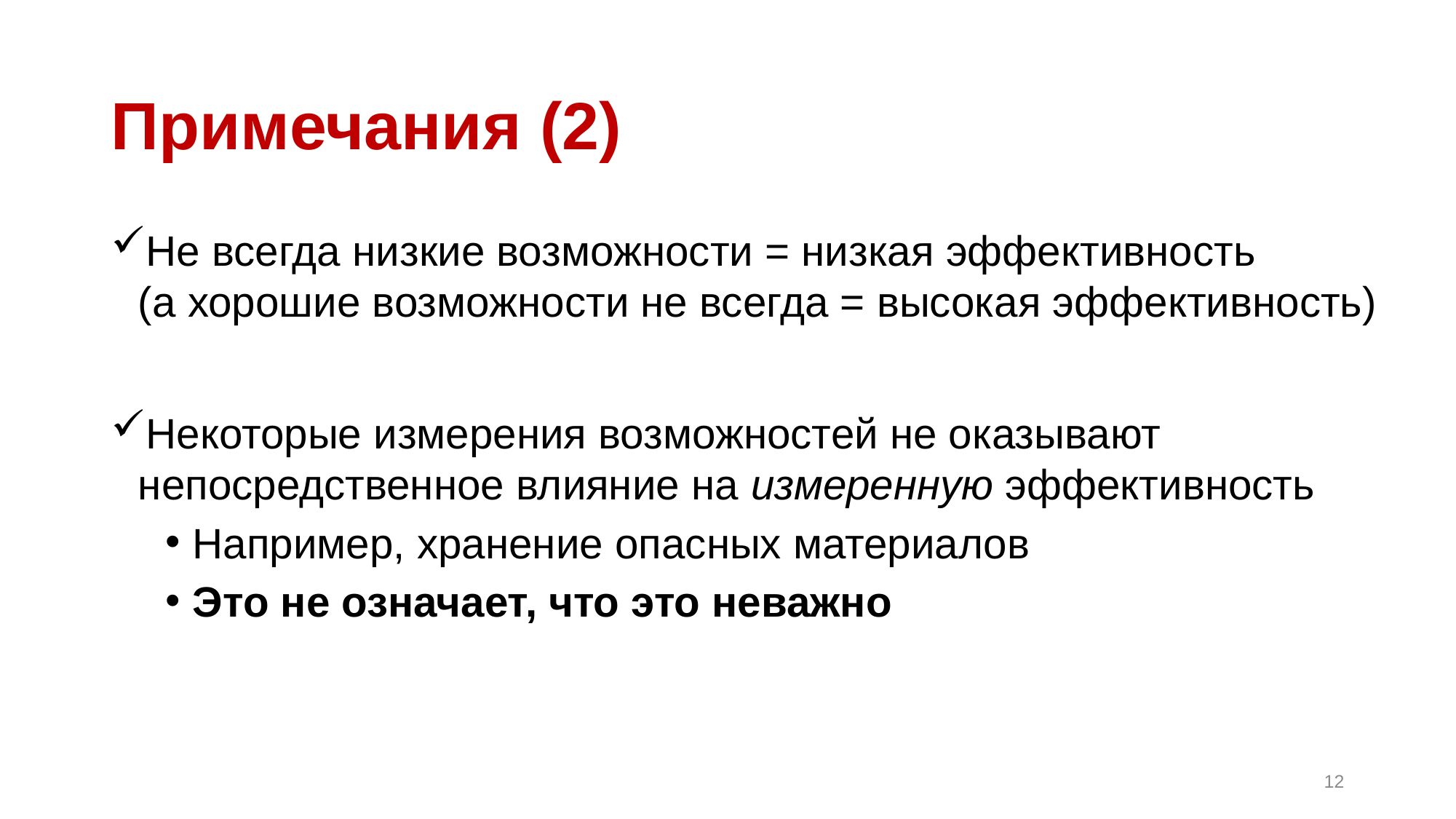

# Примечания (2)
Не всегда низкие возможности = низкая эффективность
(а хорошие возможности не всегда = высокая эффективность)

Некоторые измерения возможностей не оказывают непосредственное влияние на измеренную эффективность
Например, хранение опасных материалов
Это не означает, что это неважно
12